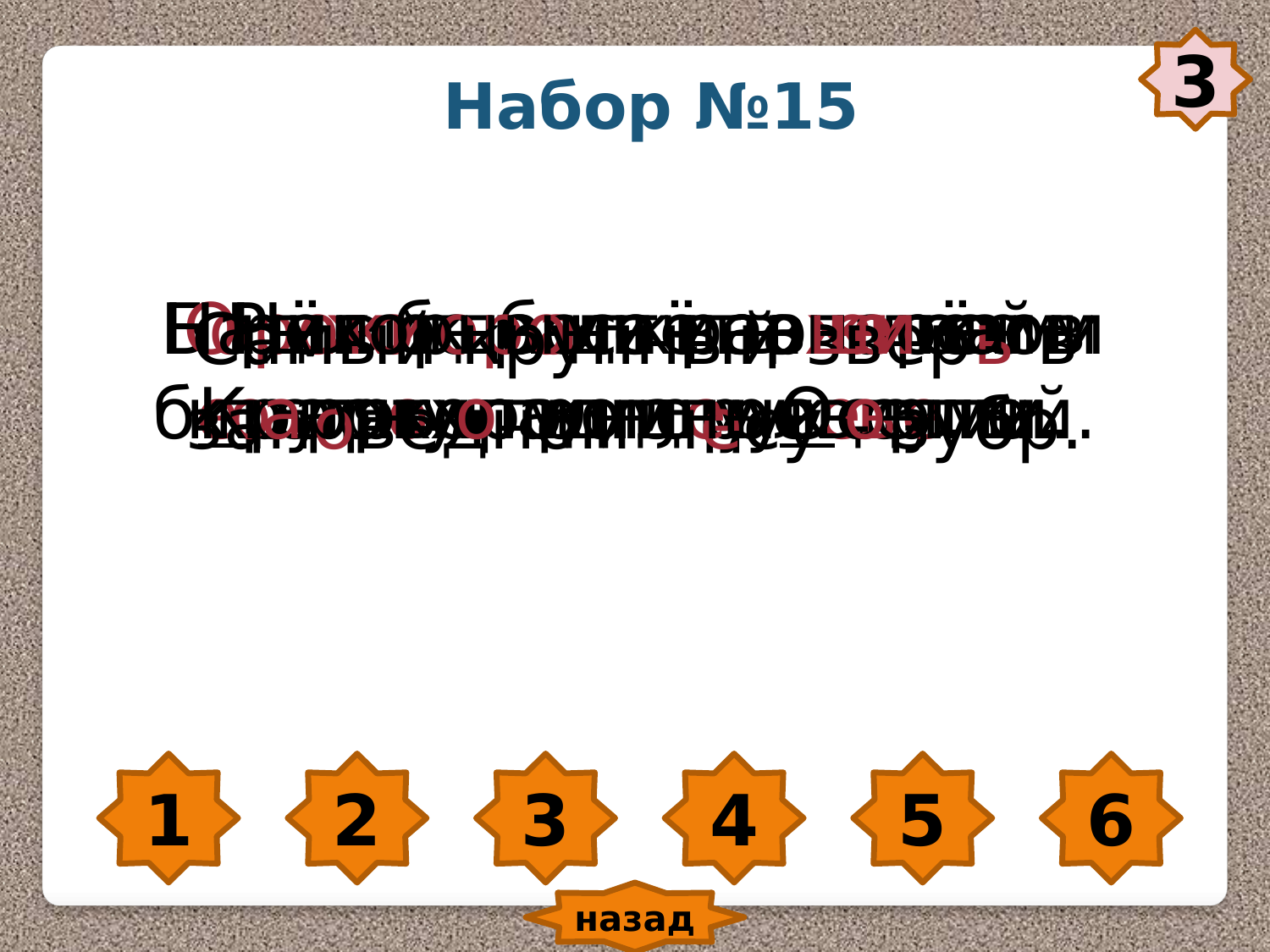

3
Набор №15
Рыжие белки в парке берут корм из рук детей.
Боровик растёт в еловом прохладном лесу.
Никогда не разжигай костры под деревьями.
Орёл бородач занесён в Красную книгу Осетии.
Над горными вершинами парят огромные орлы.
Самый крупный зверь в заповедном лесу - зубр.
1
2
3
4
5
6
назад